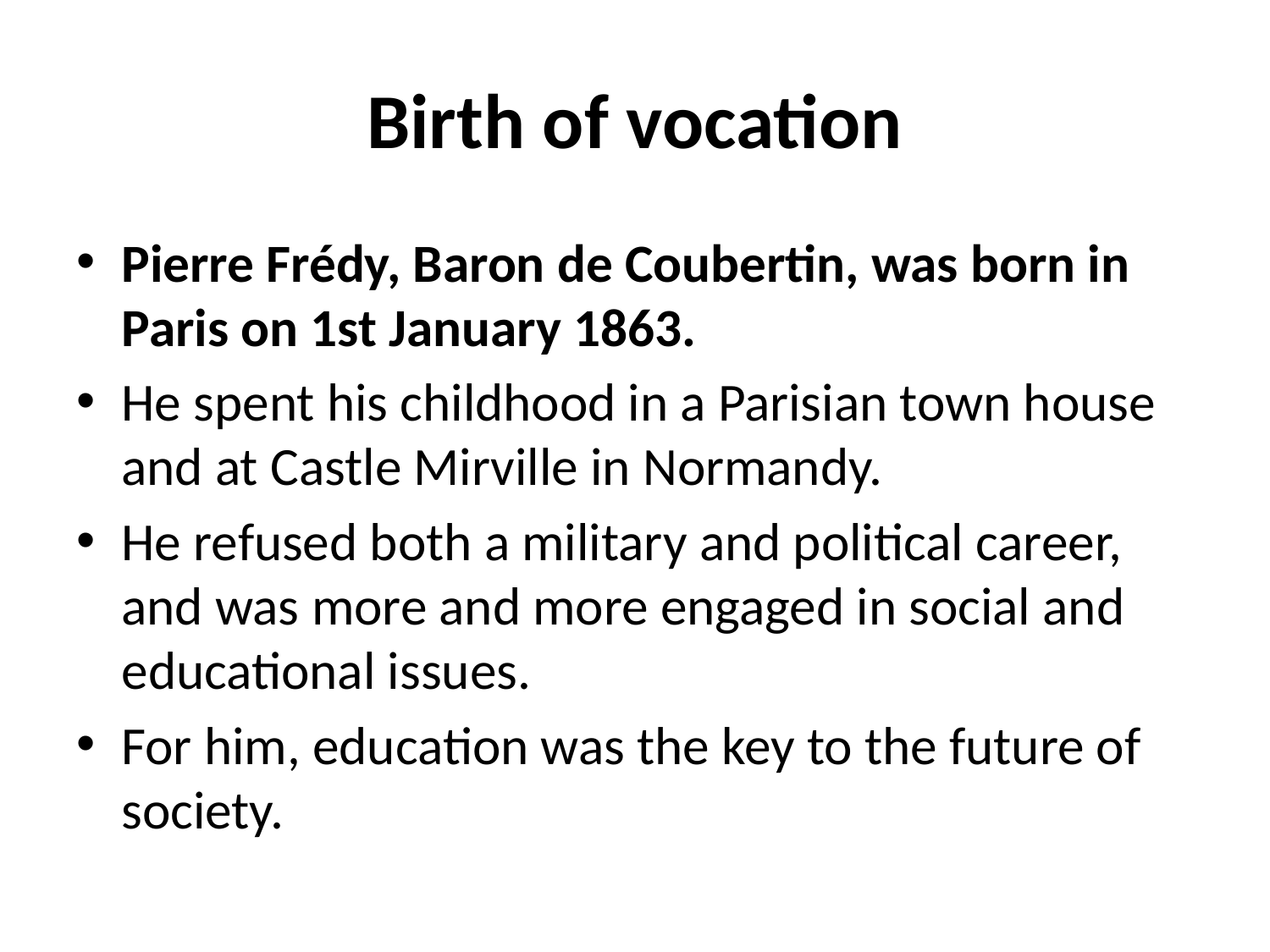

# Birth of vocation
Pierre Frédy, Baron de Coubertin, was born in Paris on 1st January 1863.
He spent his childhood in a Parisian town house and at Castle Mirville in Normandy.
He refused both a military and political career, and was more and more engaged in social and educational issues.
For him, education was the key to the future of society.